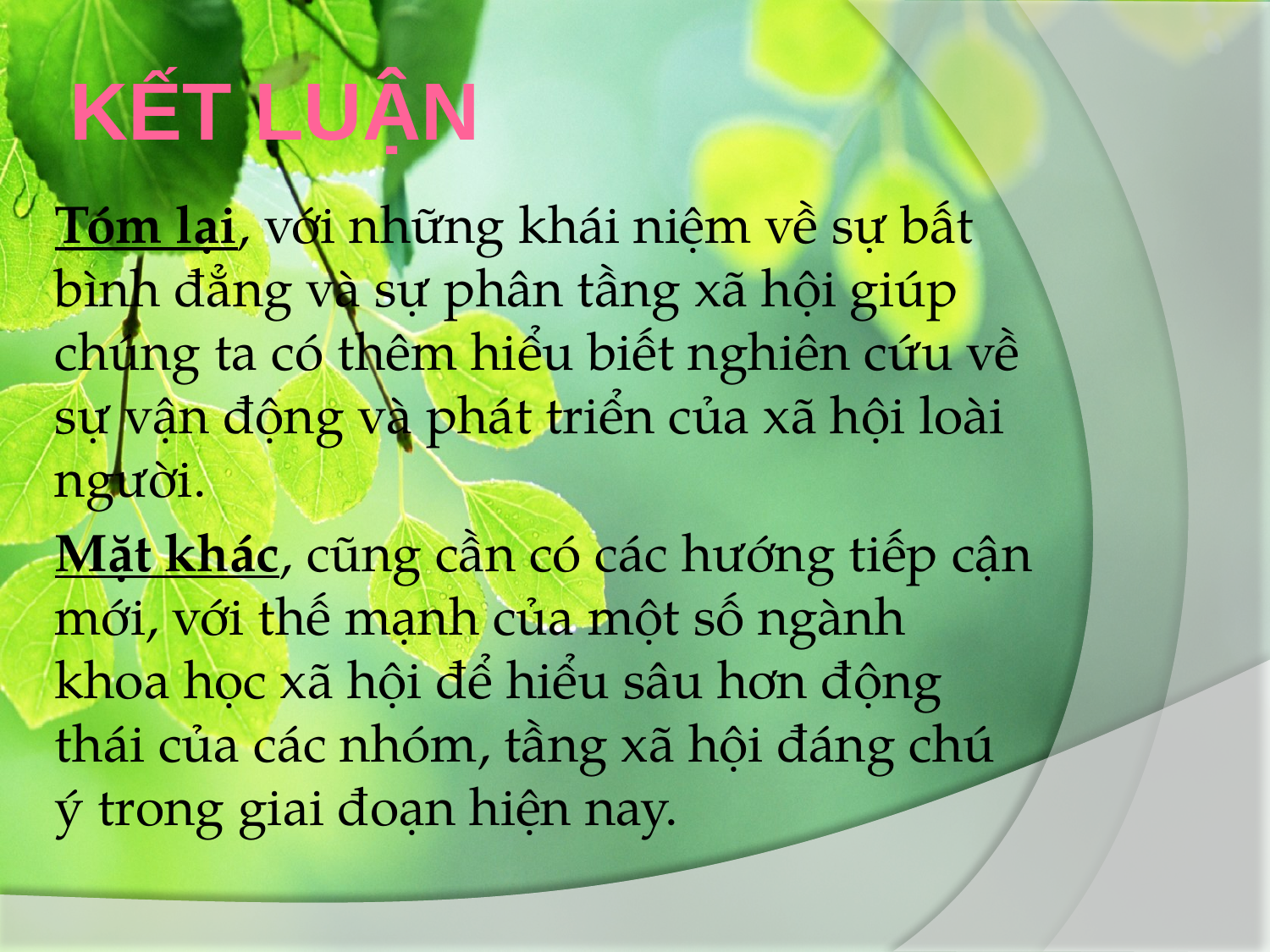

# Kết luận
Tóm lại, với những khái niệm về sự bất bình đẳng và sự phân tầng xã hội giúp chúng ta có thêm hiểu biết nghiên cứu về sự vận động và phát triển của xã hội loài người.
Mặt khác, cũng cần có các hướng tiếp cận mới, với thế mạnh của một số ngành khoa học xã hội để hiểu sâu hơn động thái của các nhóm, tầng xã hội đáng chú ý trong giai đoạn hiện nay.